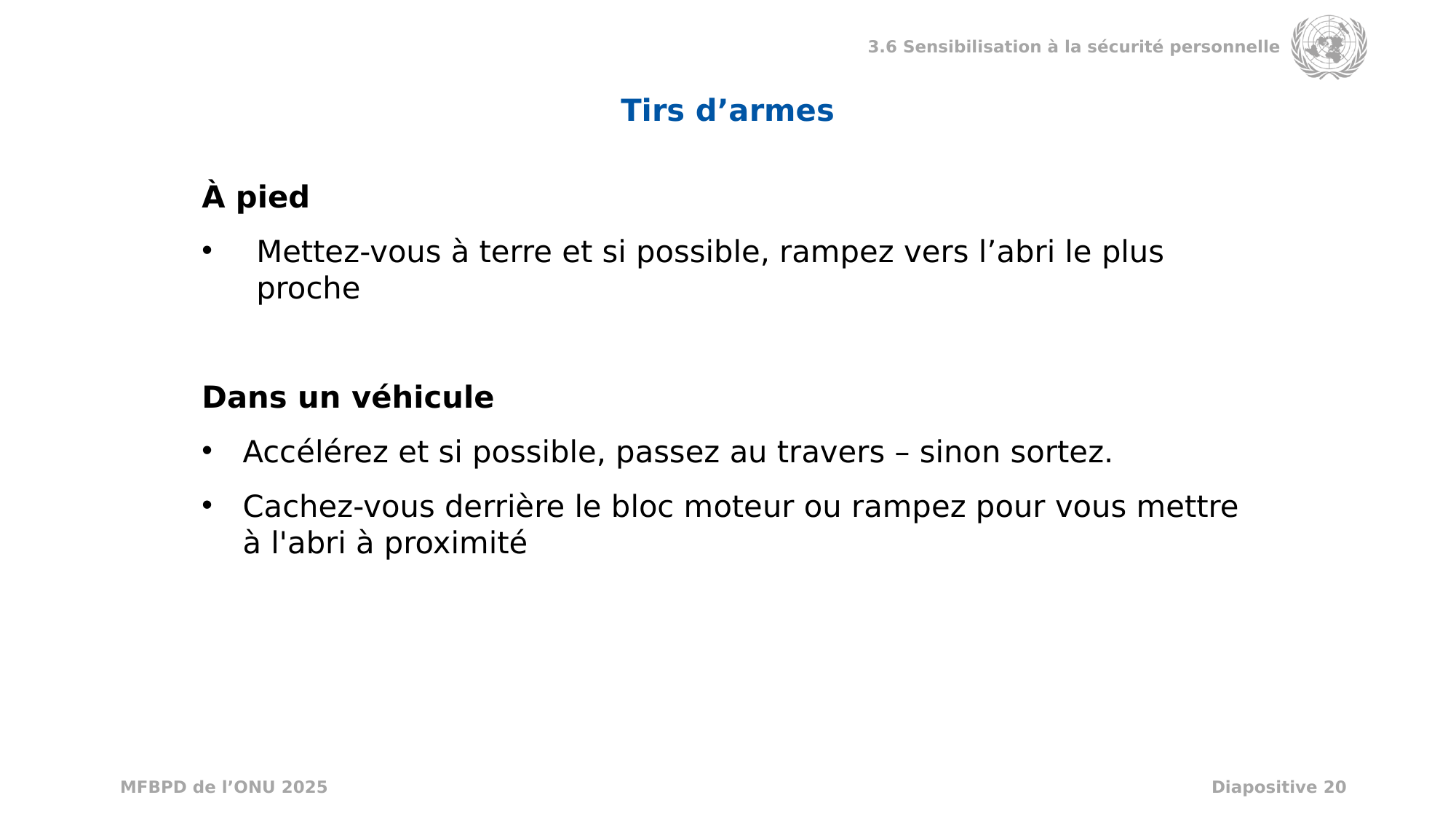

Tirs d’armes
À pied
Mettez-vous à terre et si possible, rampez vers l’abri le plus proche

Dans un véhicule
Accélérez et si possible, passez au travers – sinon sortez.
Cachez-vous derrière le bloc moteur ou rampez pour vous mettre à l'abri à proximité